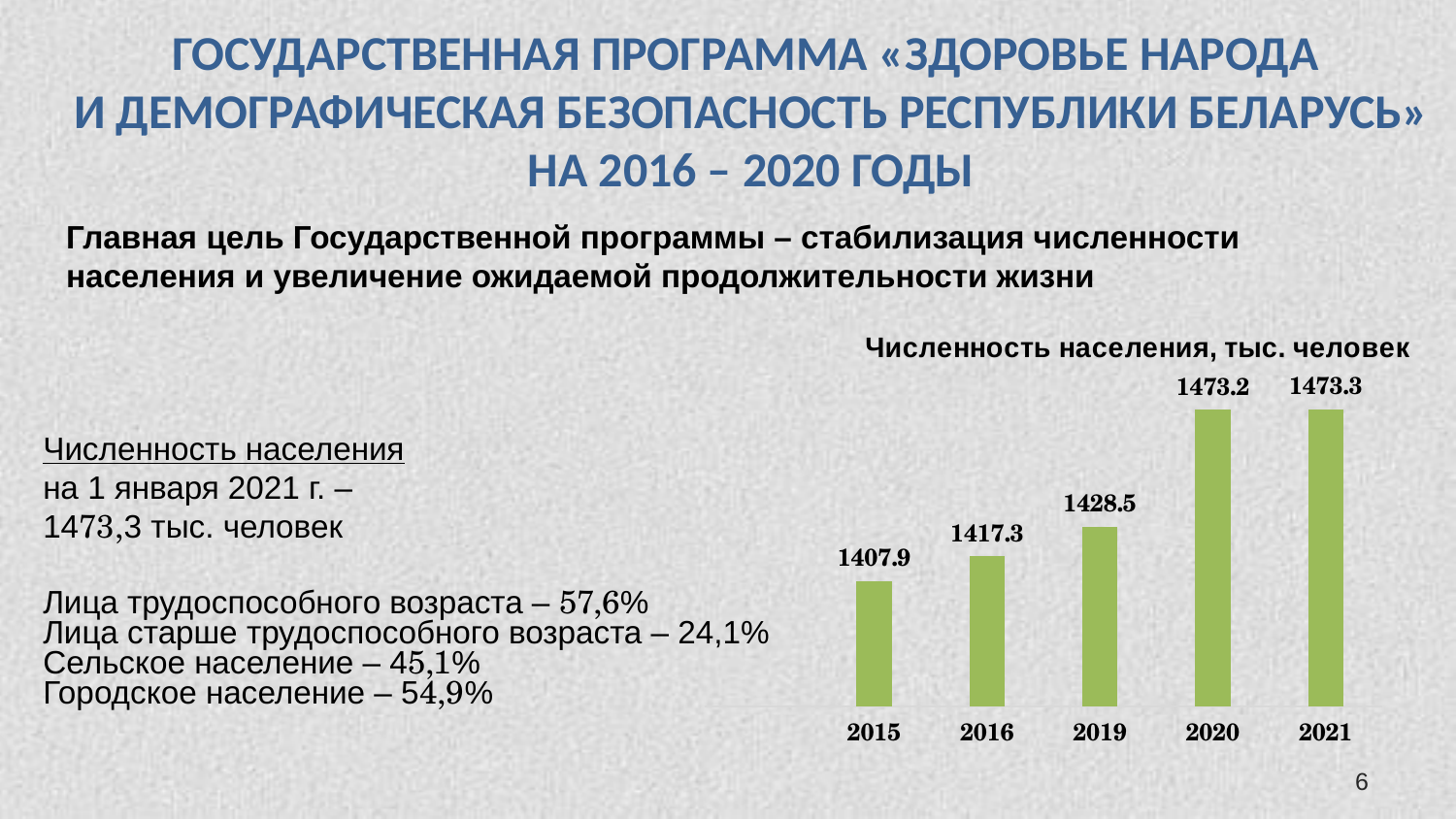

# ГОСУДАРСТВЕННАЯ ПРОГРАММА «ЗДОРОВЬЕ НАРОДА И ДЕМОГРАФИЧЕСКАЯ БЕЗОПАСНОСТЬ РЕСПУБЛИКИ БЕЛАРУСЬ» НА 2016 – 2020 ГОДЫ
Главная цель Государственной программы – стабилизация численности населения и увеличение ожидаемой продолжительности жизни

### Chart: Численность населения, тыс. человек

| Category |  |
|---|---|
|   | None |
| 2015 | 1407.9 |
| 2016 | 1417.3 |
| 2019 | 1428.5 |
| 2020 | 1473.2 |
| 2021 | 1473.3 |
Численность населения
на 1 января 2021 г. –
1473,3 тыс. человек

Лица трудоспособного возраста – 57,6%
Лица старше трудоспособного возраста – 24,1%
Сельское население – 45,1%
Городское население – 54,9%
6